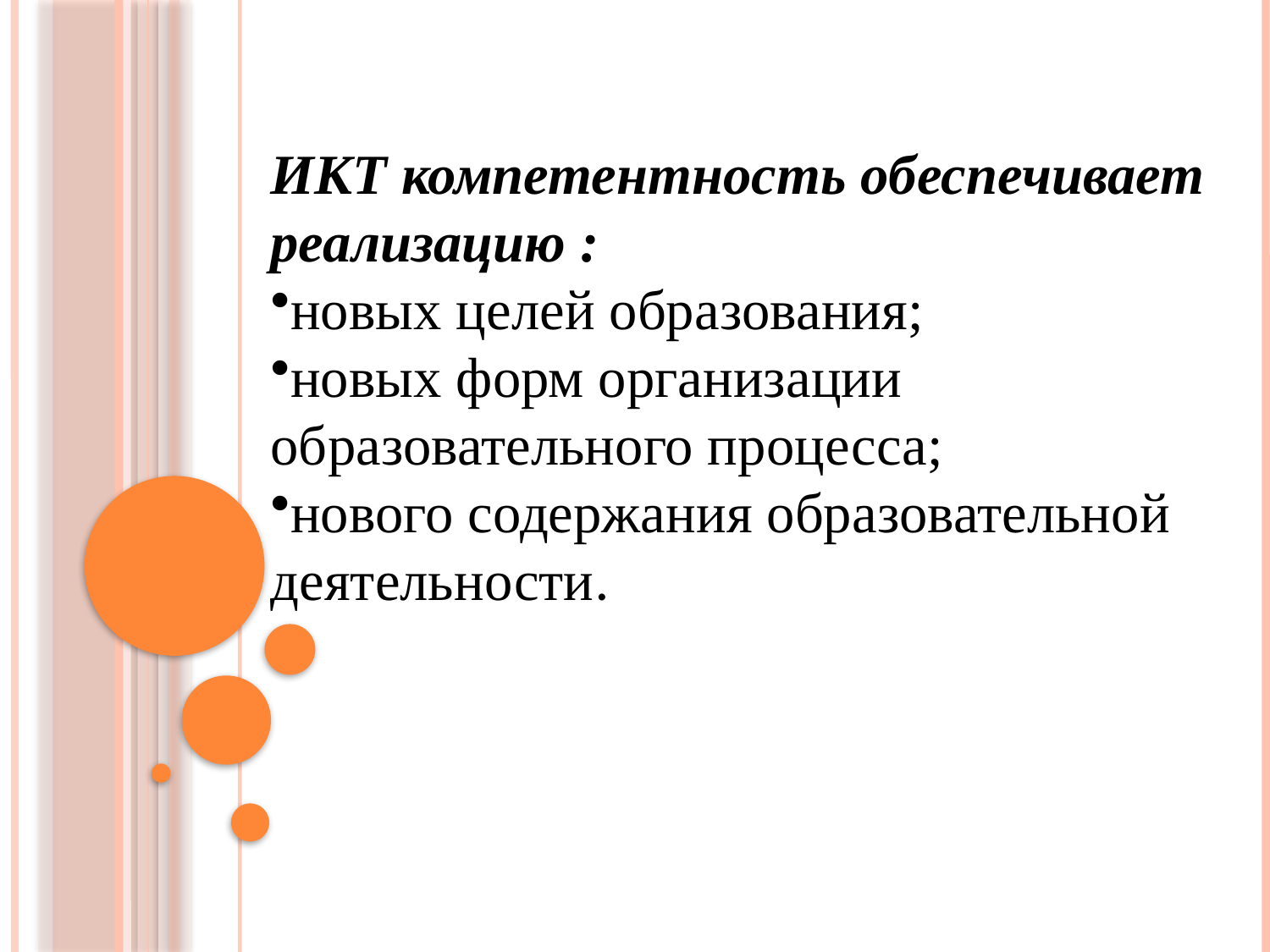

ИКТ компетентность обеспечивает реализацию :
новых целей образования;
новых форм организации образовательного процесса;
нового содержания образовательной деятельности.